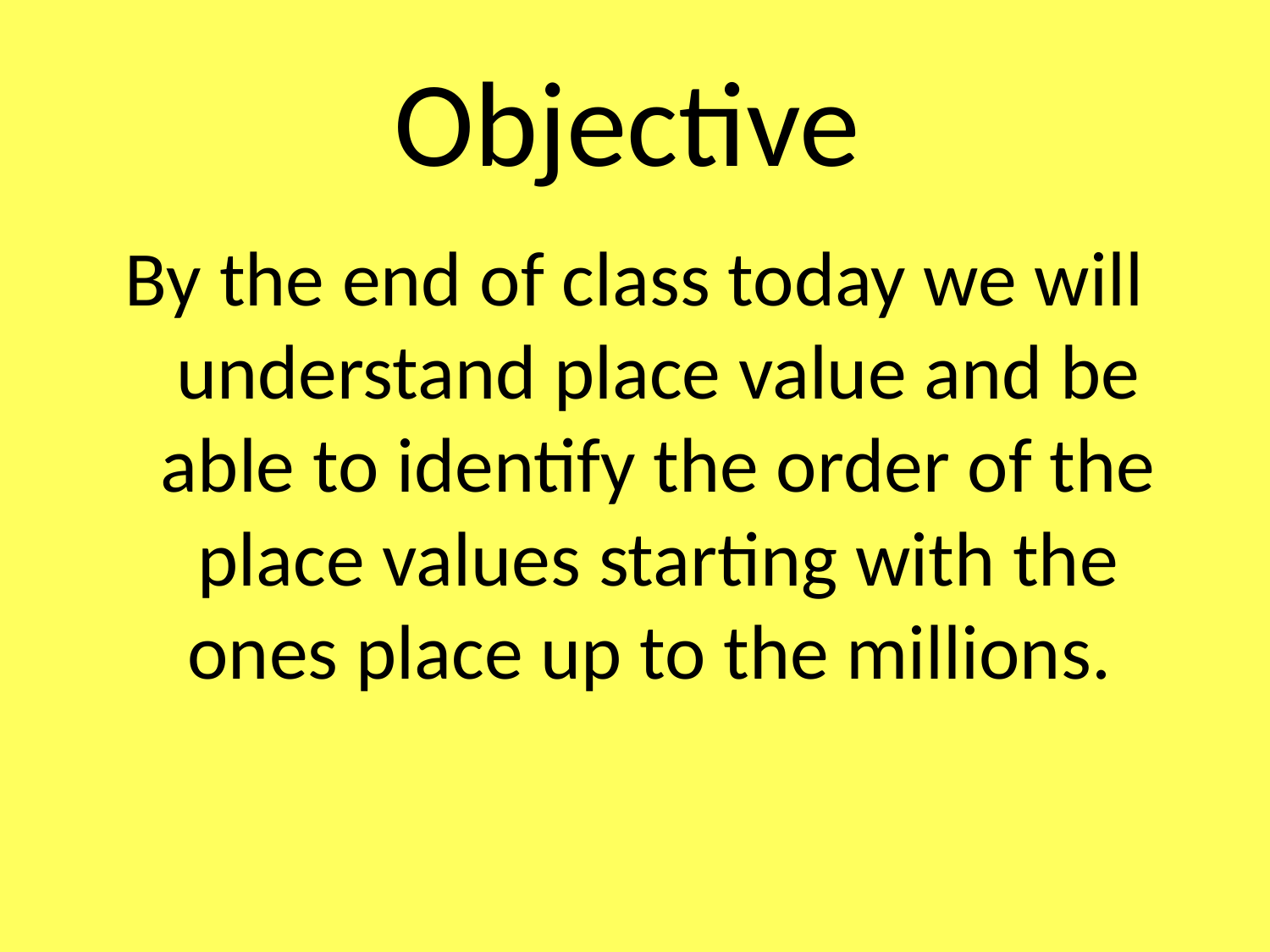

# Objective
By the end of class today we will understand place value and be able to identify the order of the place values starting with the ones place up to the millions.